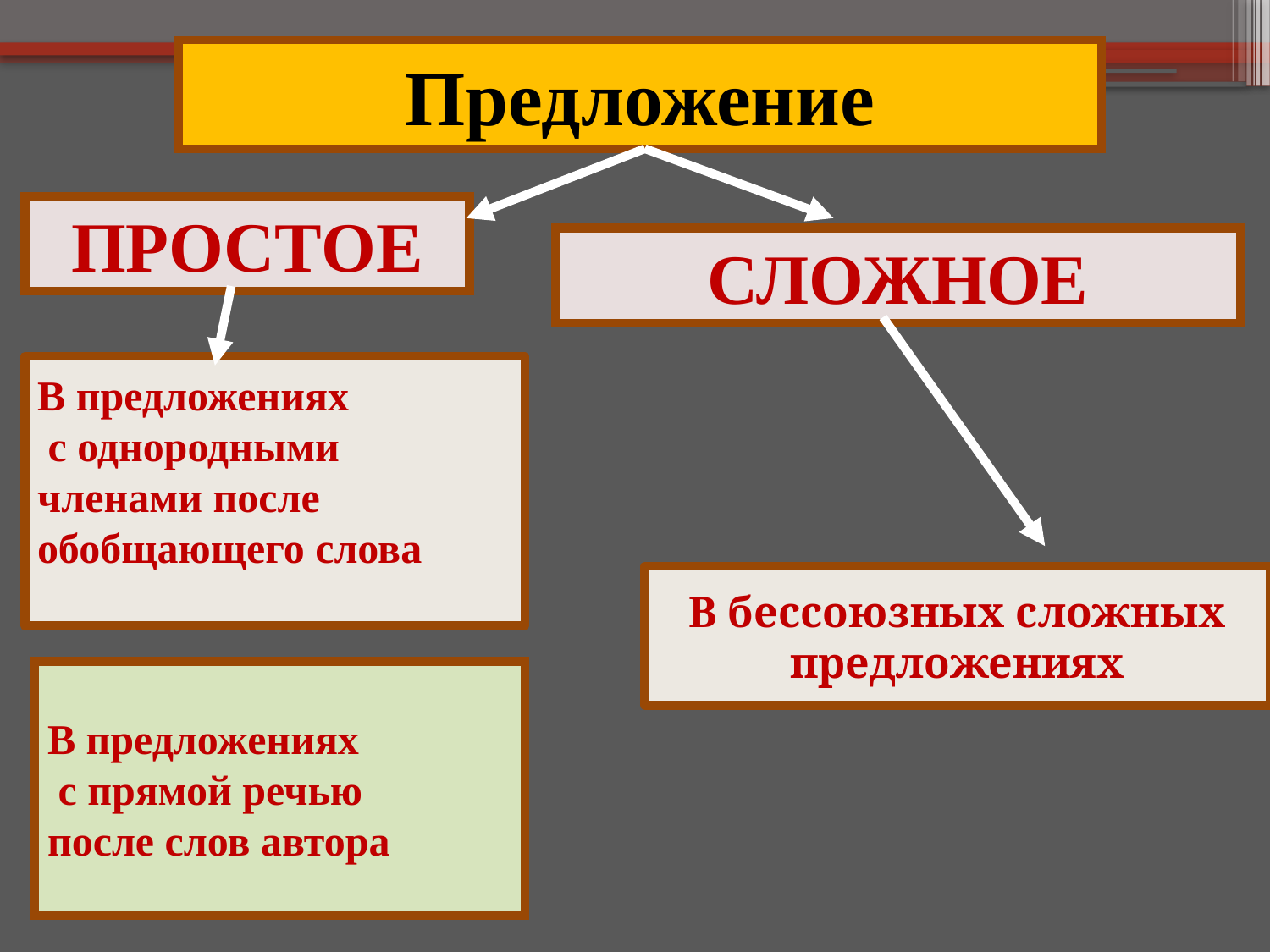

Предложение

ПРОСТОЕ
СЛОЖНОЕ
?

В предложениях
 с однородными членами после обобщающего слова

В бессоюзных сложных предложениях
В предложениях
 с прямой речью
после слов автора